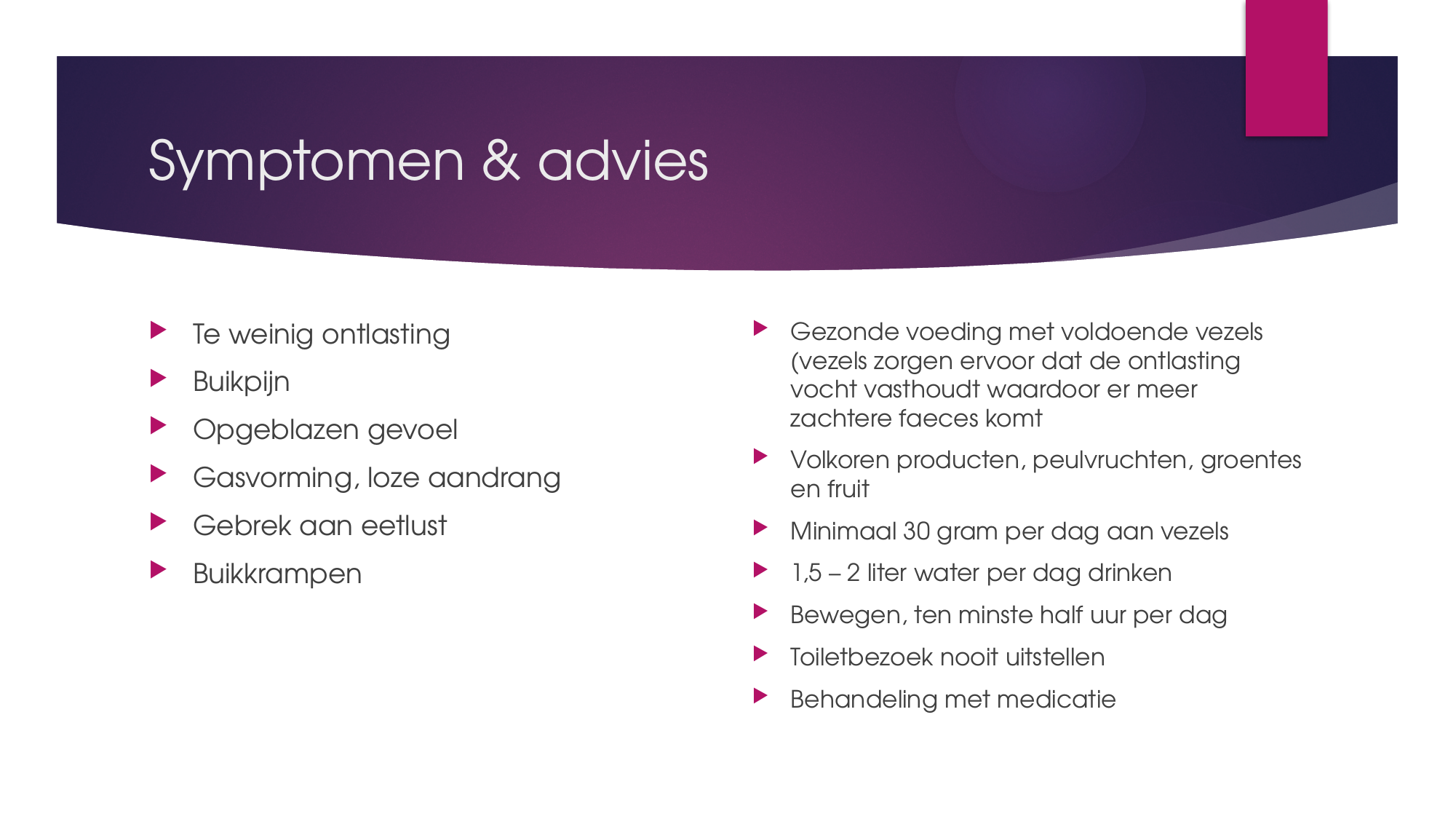

# Symptomen & advies
Te weinig ontlasting
Buikpijn
Opgeblazen gevoel
Gasvorming, loze aandrang
Gebrek aan eetlust
Buikkrampen
Gezonde voeding met voldoende vezels (vezels zorgen ervoor dat de ontlasting vocht vasthoudt waardoor er meer zachtere faeces komt
Volkoren producten, peulvruchten, groentes en fruit
Minimaal 30 gram per dag aan vezels
1,5 – 2 liter water per dag drinken
Bewegen, ten minste half uur per dag
Toiletbezoek nooit uitstellen
Behandeling met medicatie